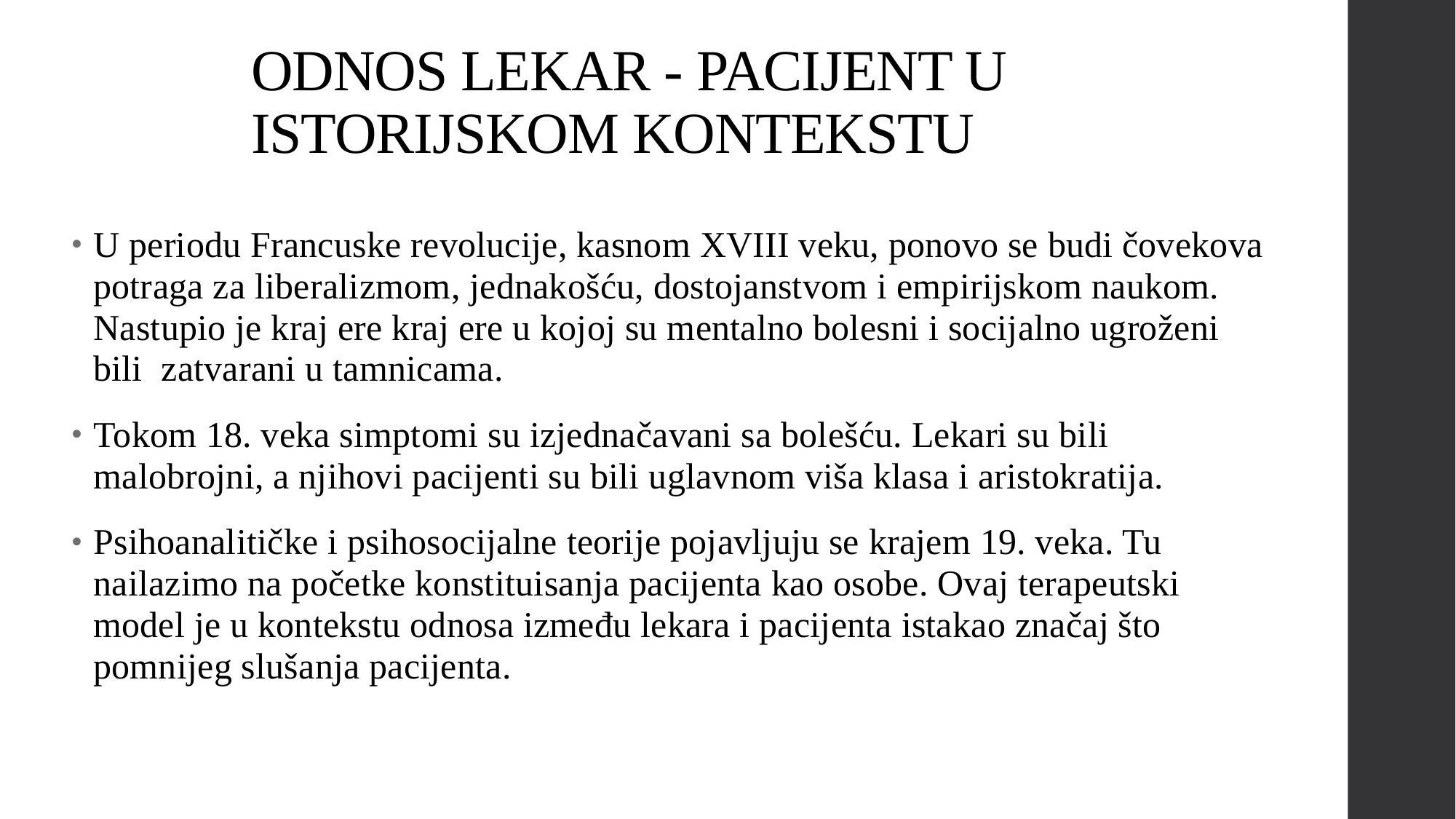

# ODNOS LEKAR - PACIJENT U ISTORIJSKOM KONTEKSTU
U periodu Francuske revolucije, kasnom XVIII veku, ponovo se budi čovekova potraga za liberalizmom, jednakošću, dostojanstvom i empirijskom naukom. Nastupio je kraj ere kraj ere u kojoj su mentalno bolesni i socijalno ugroženi bili  zatvarani u tamnicama.
Tokom 18. veka simptomi su izjednačavani sa bolešću. Lekari su bili malobrojni, a njihovi pacijenti su bili uglavnom viša klasa i aristokratija.
Psihoanalitičke i psihosocijalne teorije pojavljuju se krajem 19. veka. Tu nailazimo na početke konstituisanja pacijenta kao osobe. Ovaj terapeutski model je u kontekstu odnosa između lekara i pacijenta istakao značaj što pomnijeg slušanja pacijenta.